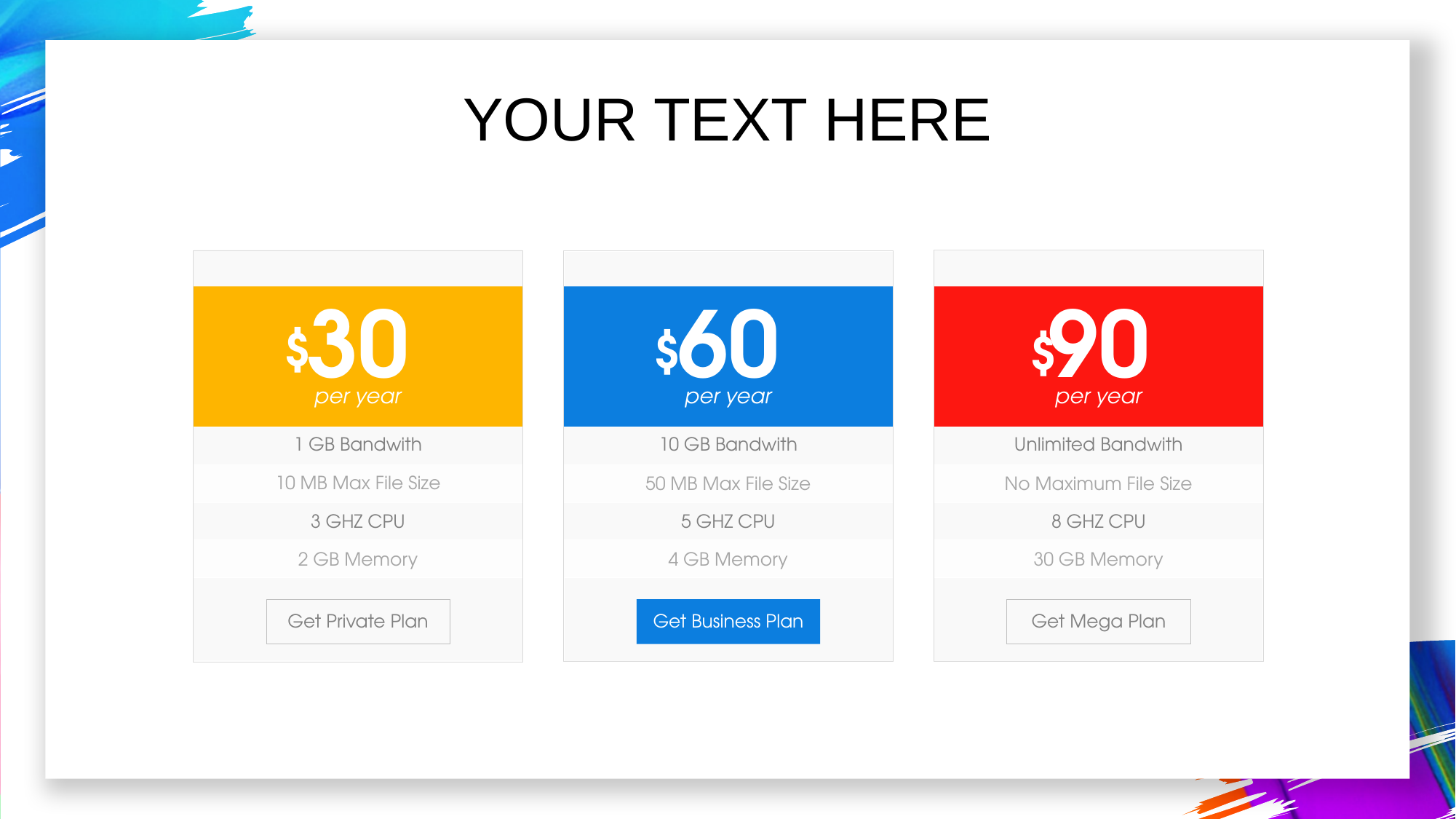

YOUR TEXT HERE

60
30
90

$
$
$
per year
per year
per year
10 GB Bandwith
1 GB Bandwith

Unlimited Bandwith

10 MB Max File Size
50 MB Max File Size
No Maximum File Size

3 GHZ CPU
5 GHZ CPU
8 GHZ CPU

2 GB Memory
4 GB Memory
30 GB Memory

Get Private Plan
Get Business Plan
Get Mega Plan